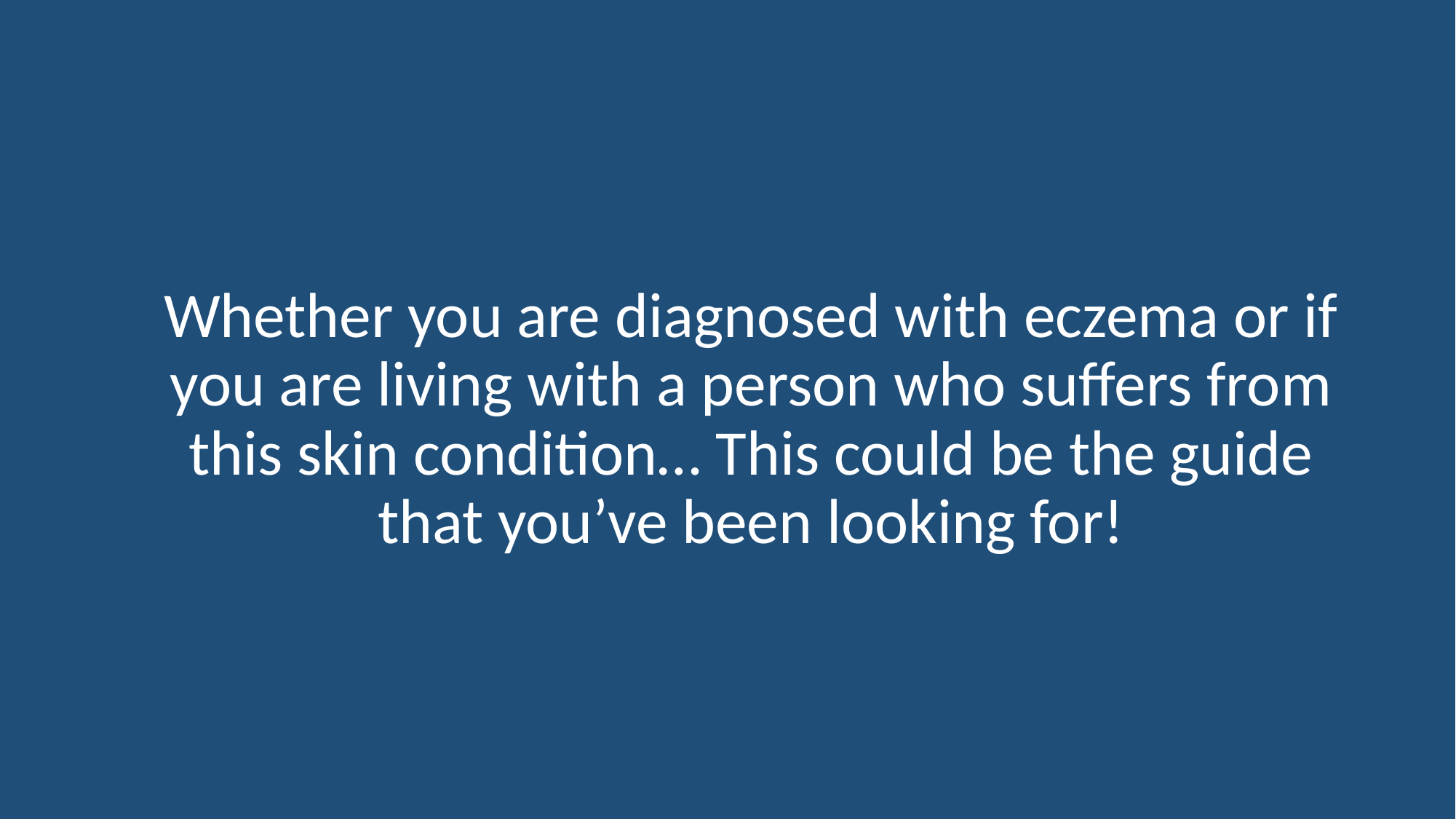

Whether you are diagnosed with eczema or if you are living with a person who suffers from this skin condition… This could be the guide that you’ve been looking for!